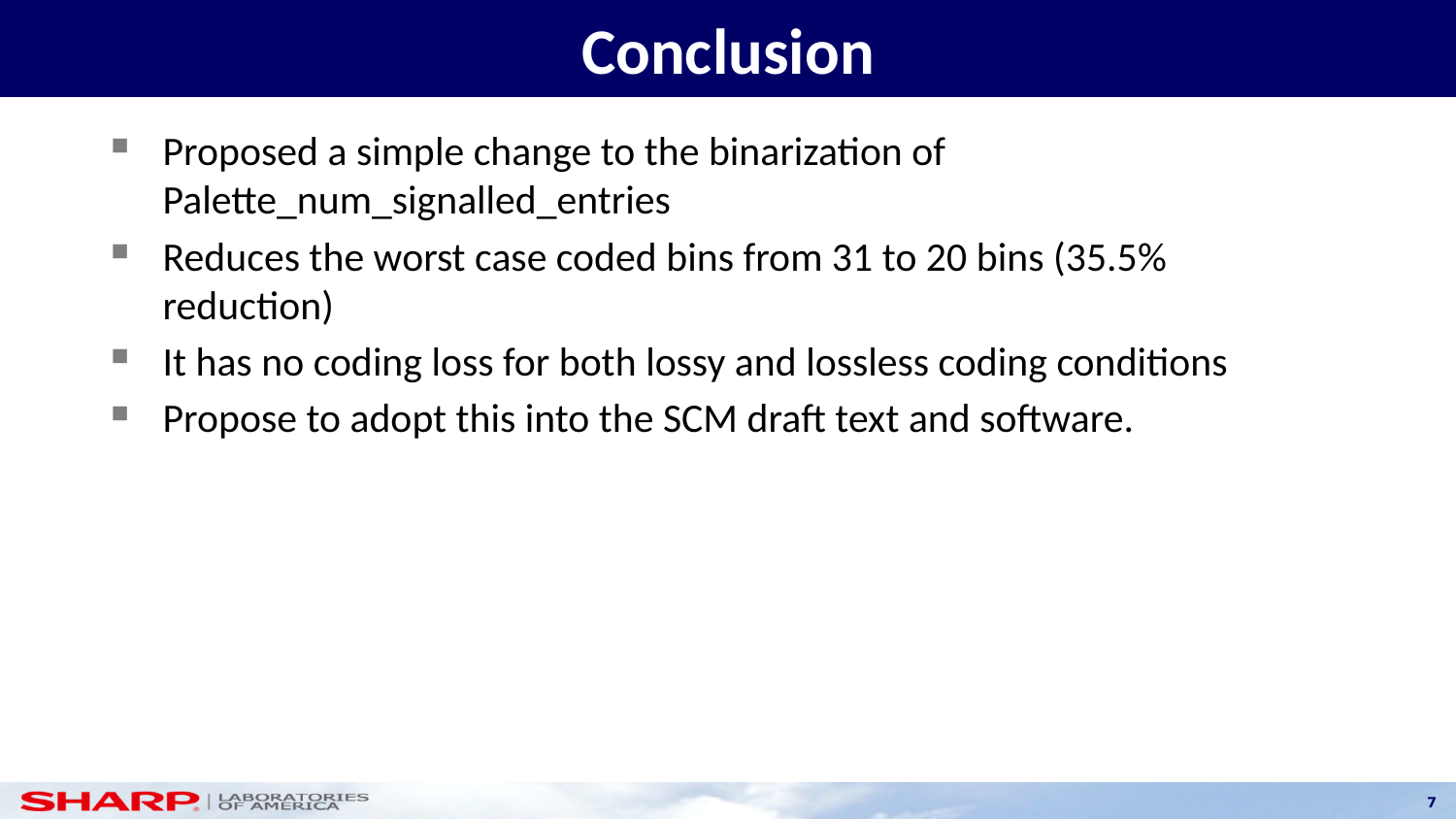

Conclusion
Proposed a simple change to the binarization of Palette_num_signalled_entries
Reduces the worst case coded bins from 31 to 20 bins (35.5% reduction)
It has no coding loss for both lossy and lossless coding conditions
Propose to adopt this into the SCM draft text and software.